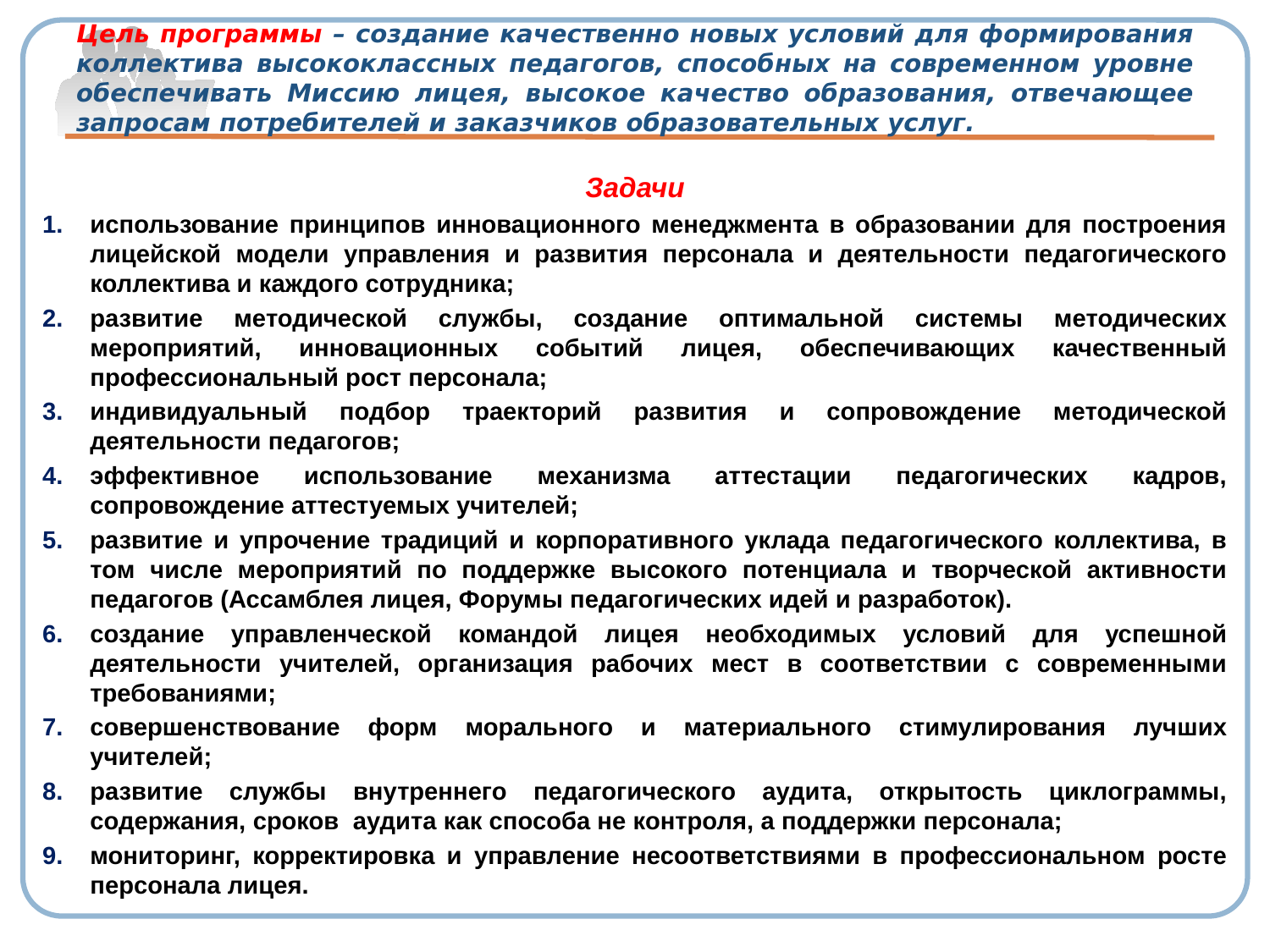

# Цель программы – создание качественно новых условий для формирования коллектива высококлассных педагогов, способных на современном уровне обеспечивать Миссию лицея, высокое качество образования, отвечающее запросам потребителей и заказчиков образовательных услуг.
Задачи
использование принципов инновационного менеджмента в образовании для построения лицейской модели управления и развития персонала и деятельности педагогического коллектива и каждого сотрудника;
развитие методической службы, создание оптимальной системы методических мероприятий, инновационных событий лицея, обеспечивающих качественный профессиональный рост персонала;
индивидуальный подбор траекторий развития и сопровождение методической деятельности педагогов;
эффективное использование механизма аттестации педагогических кадров, сопровождение аттестуемых учителей;
развитие и упрочение традиций и корпоративного уклада педагогического коллектива, в том числе мероприятий по поддержке высокого потенциала и творческой активности педагогов (Ассамблея лицея, Форумы педагогических идей и разработок).
создание управленческой командой лицея необходимых условий для успешной деятельности учителей, организация рабочих мест в соответствии с современными требованиями;
совершенствование форм морального и материального стимулирования лучших учителей;
развитие службы внутреннего педагогического аудита, открытость циклограммы, содержания, сроков  аудита как способа не контроля, а поддержки персонала;
мониторинг, корректировка и управление несоответствиями в профессиональном росте персонала лицея.